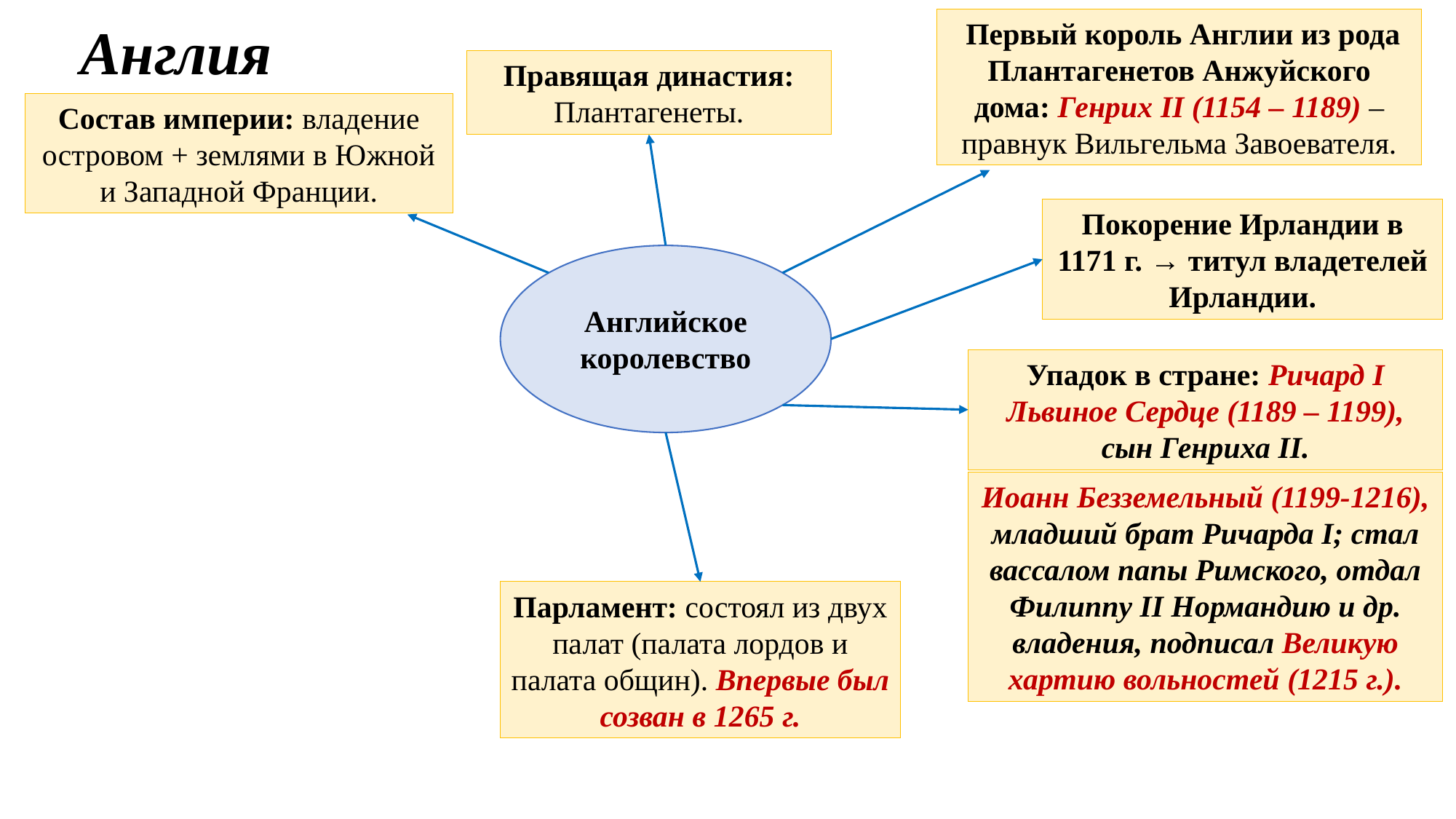

Англия
 Первый король Англии из рода Плантагенетов Анжуйского дома: Генрих II (1154 – 1189) – правнук Вильгельма Завоевателя.
Правящая династия: Плантагенеты.
Состав империи: владение островом + землями в Южной и Западной Франции.
Покорение Ирландии в 1171 г. → титул владетелей Ирландии.

Английское королевство
Упадок в стране: Ричард I Львиное Сердце (1189 – 1199), сын Генриха II.
Иоанн Безземельный (1199-1216), младший брат Ричарда I; стал вассалом папы Римского, отдал Филиппу II Нормандию и др. владения, подписал Великую хартию вольностей (1215 г.).
Парламент: состоял из двух палат (палата лордов и палата общин). Впервые был созван в 1265 г.